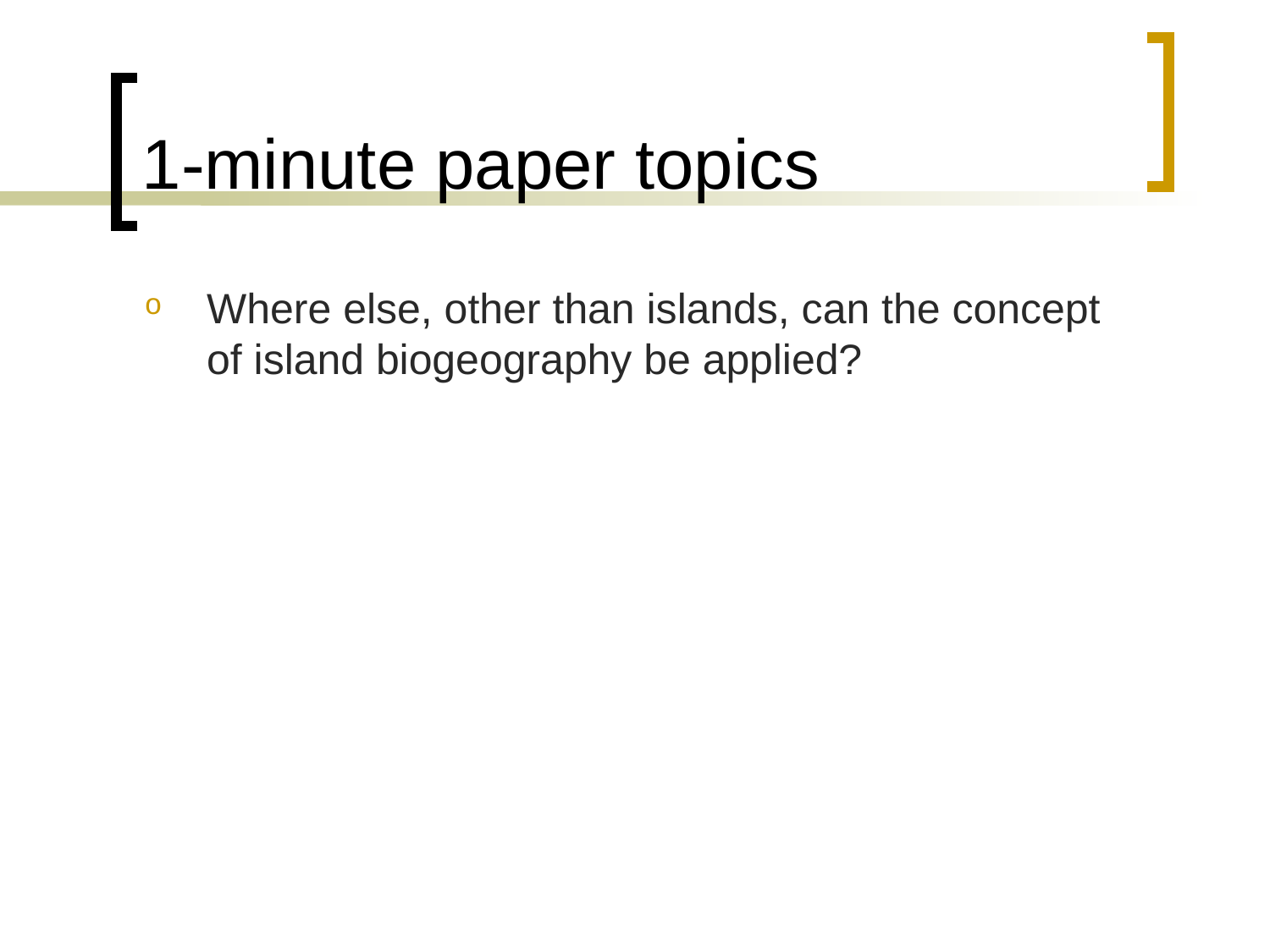

# 1-minute paper topics
Where else, other than islands, can the concept of island biogeography be applied?